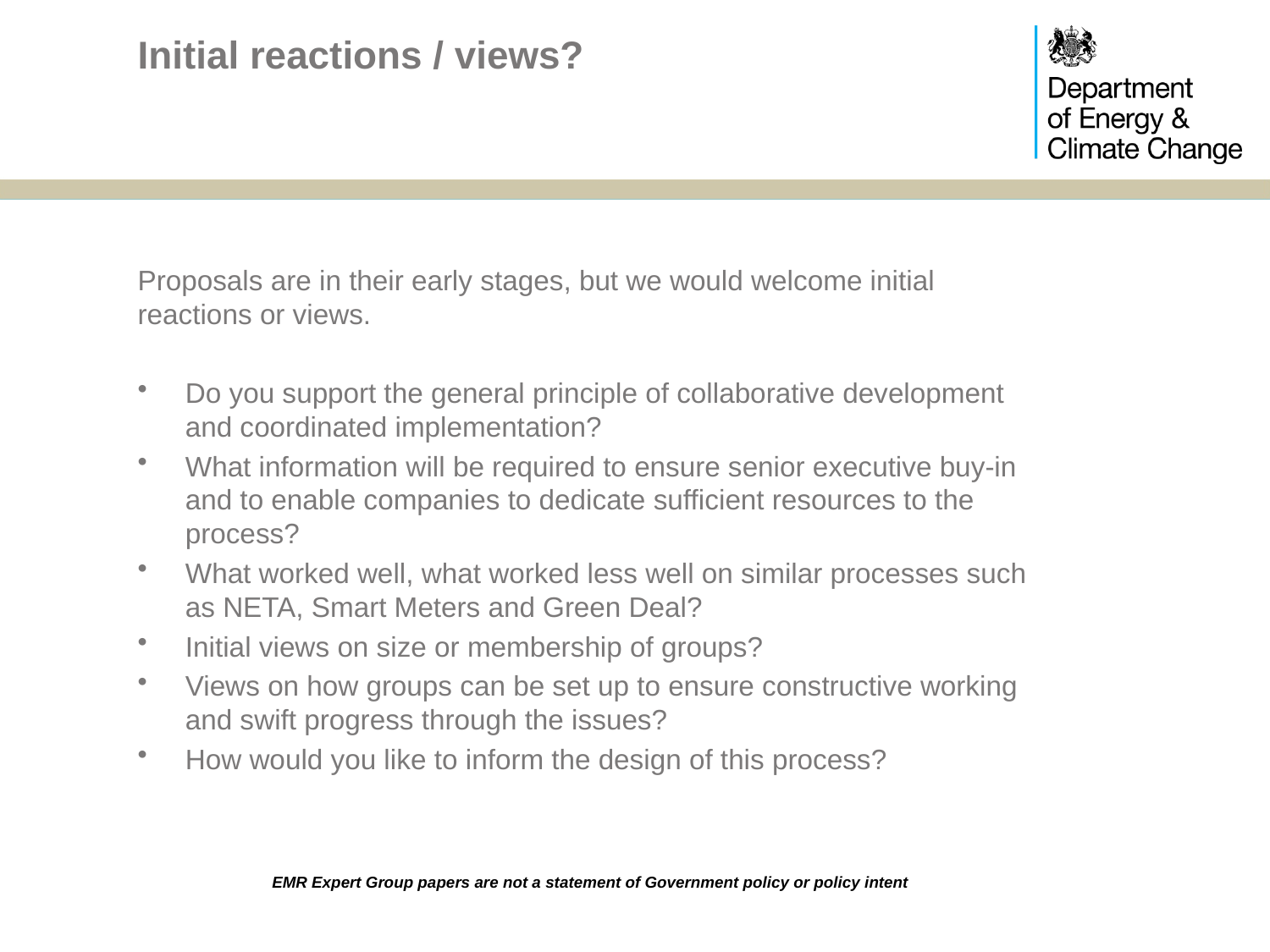

# Initial reactions / views?
Proposals are in their early stages, but we would welcome initial reactions or views.

Do you support the general principle of collaborative development and coordinated implementation?
What information will be required to ensure senior executive buy-in and to enable companies to dedicate sufficient resources to the process?
What worked well, what worked less well on similar processes such as NETA, Smart Meters and Green Deal?
Initial views on size or membership of groups?
Views on how groups can be set up to ensure constructive working and swift progress through the issues?
How would you like to inform the design of this process?